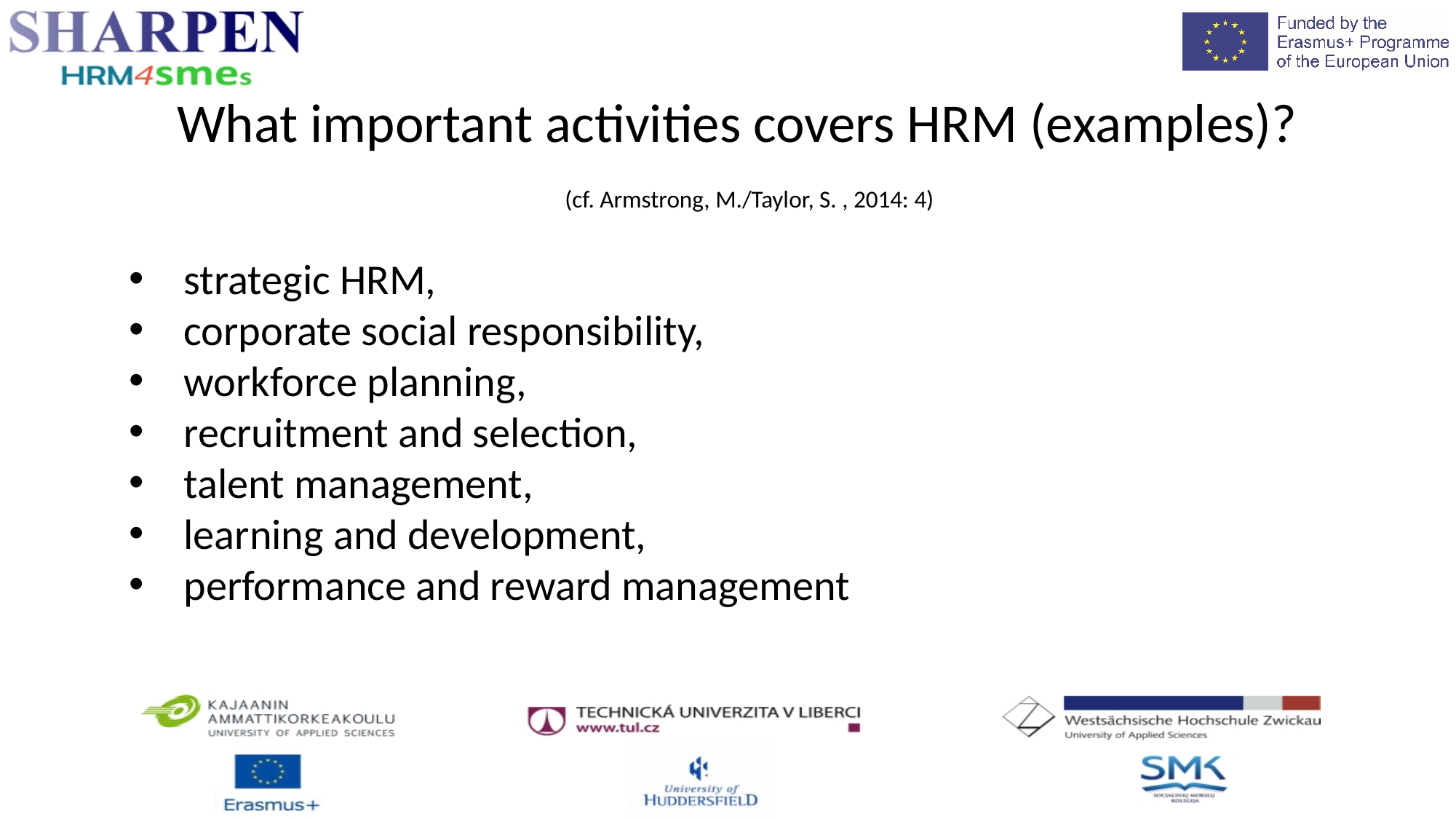

What important activities covers HRM (examples)?
 (cf. Armstrong, M./Taylor, S. , 2014: 4)
strategic HRM,
corporate social responsibility,
workforce planning,
recruitment and selection,
talent management,
learning and development,
performance and reward management